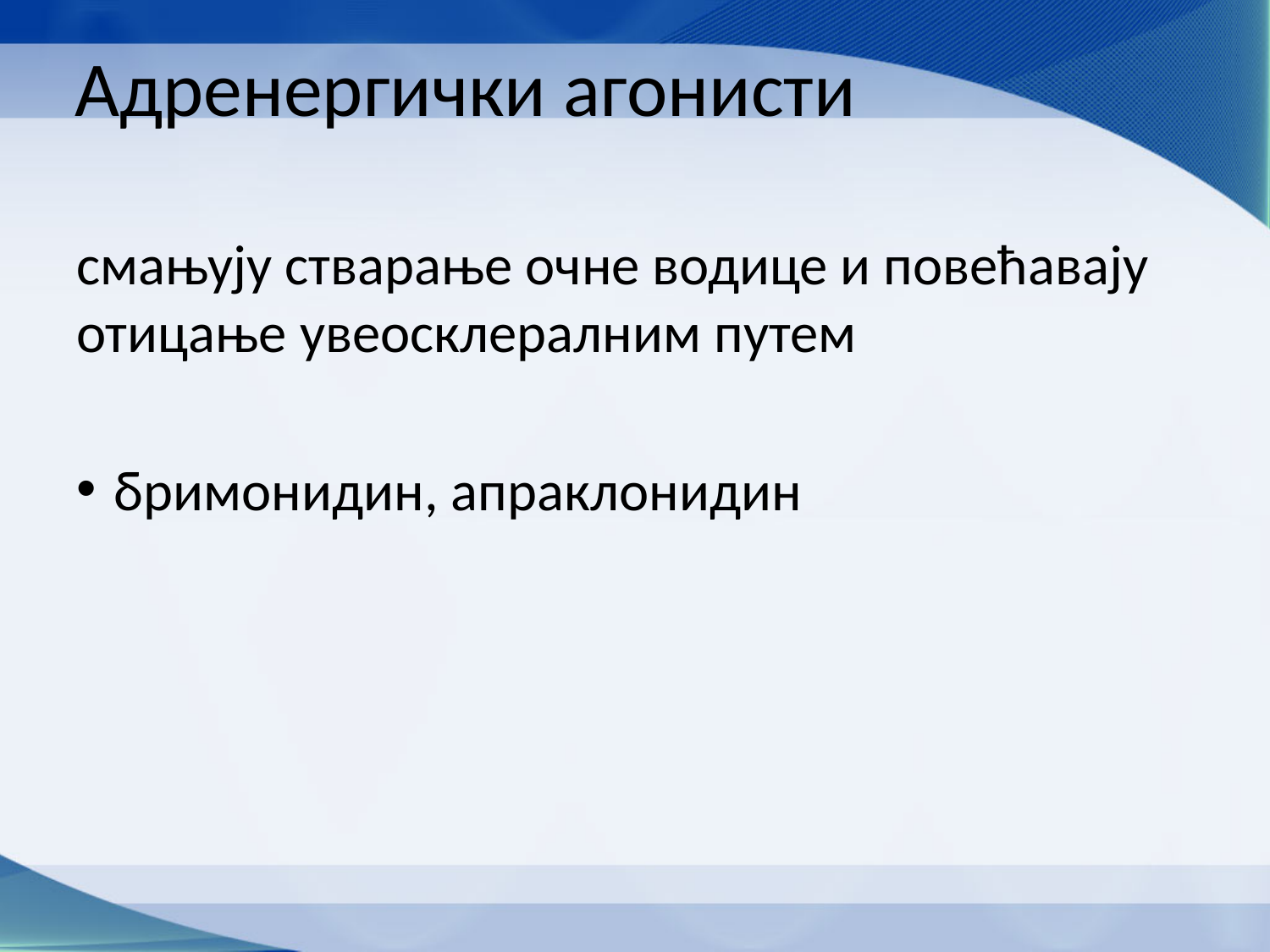

# Адренергички агонисти
смањују стварање очне водице и повећавају отицање увеосклералним путем

бримонидин, апраклонидин